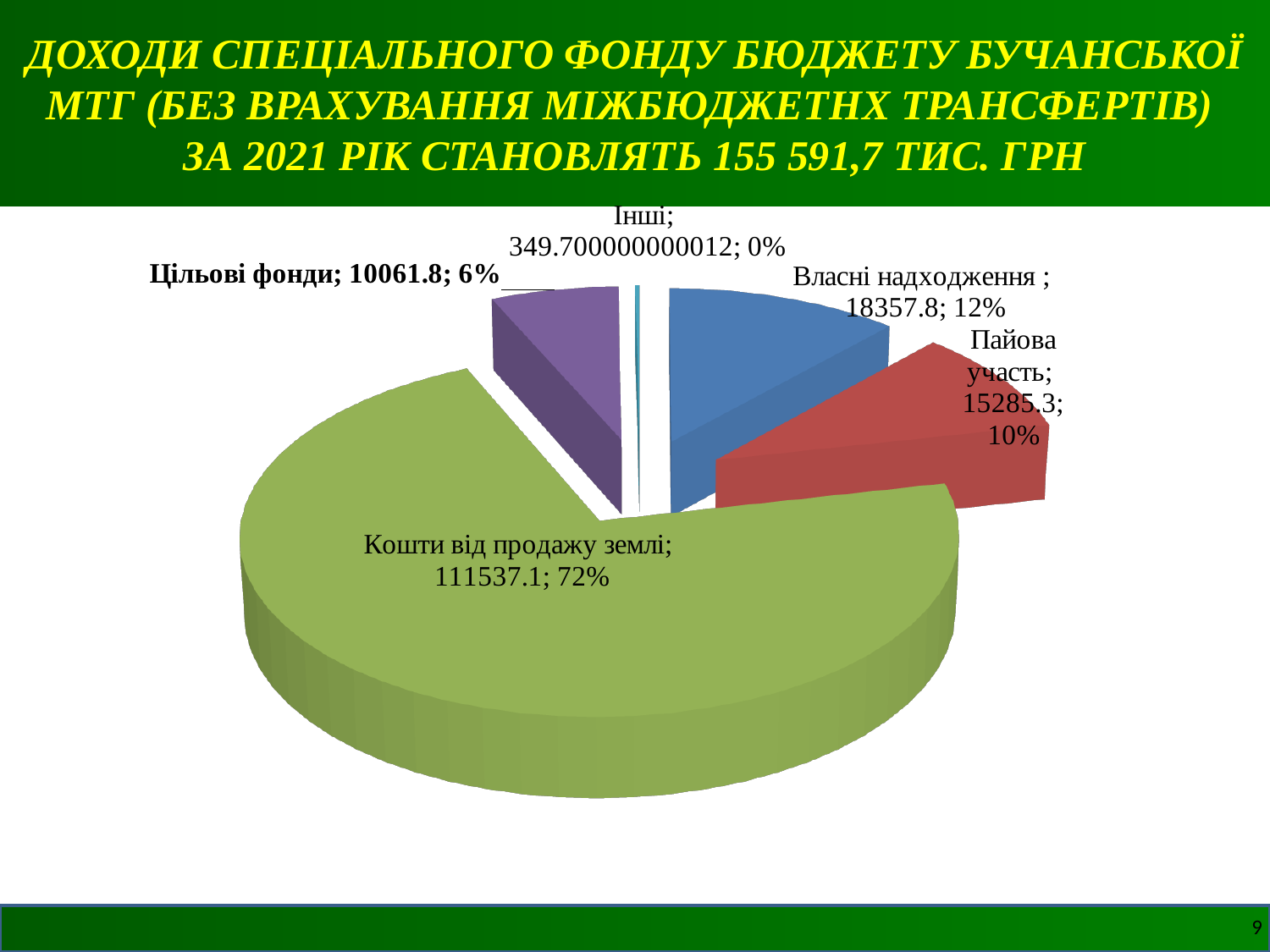

# Доходи спеціального фонду бюджету Бучанської МТГ (без врахування міжбюджетнх трансфертів) за 2021 рік становлять 155 591,7 тис. грн

[unsupported chart]

[unsupported chart]

[unsupported chart]

[unsupported chart]

9